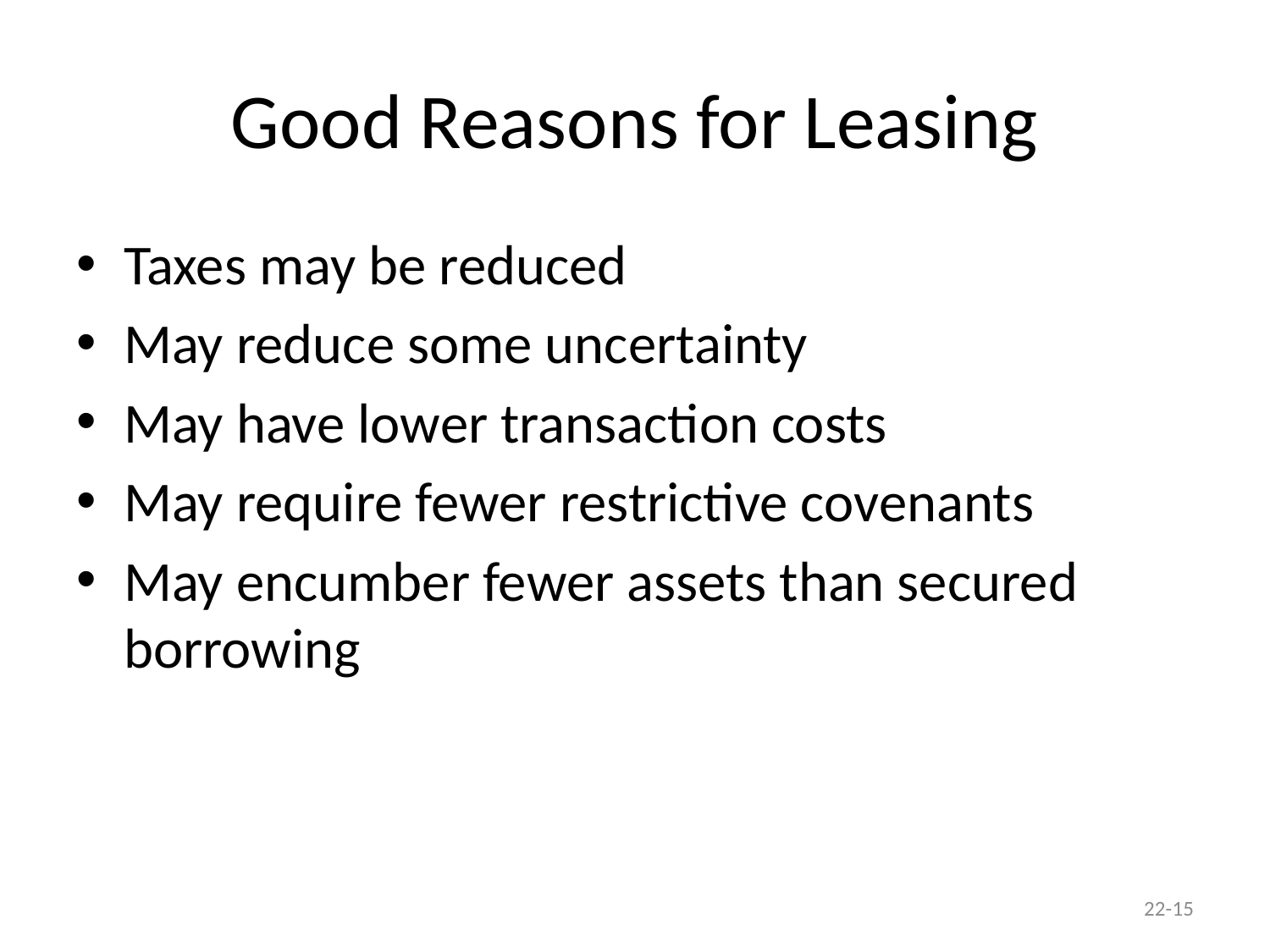

# Good Reasons for Leasing
Taxes may be reduced
May reduce some uncertainty
May have lower transaction costs
May require fewer restrictive covenants
May encumber fewer assets than secured borrowing
22-15